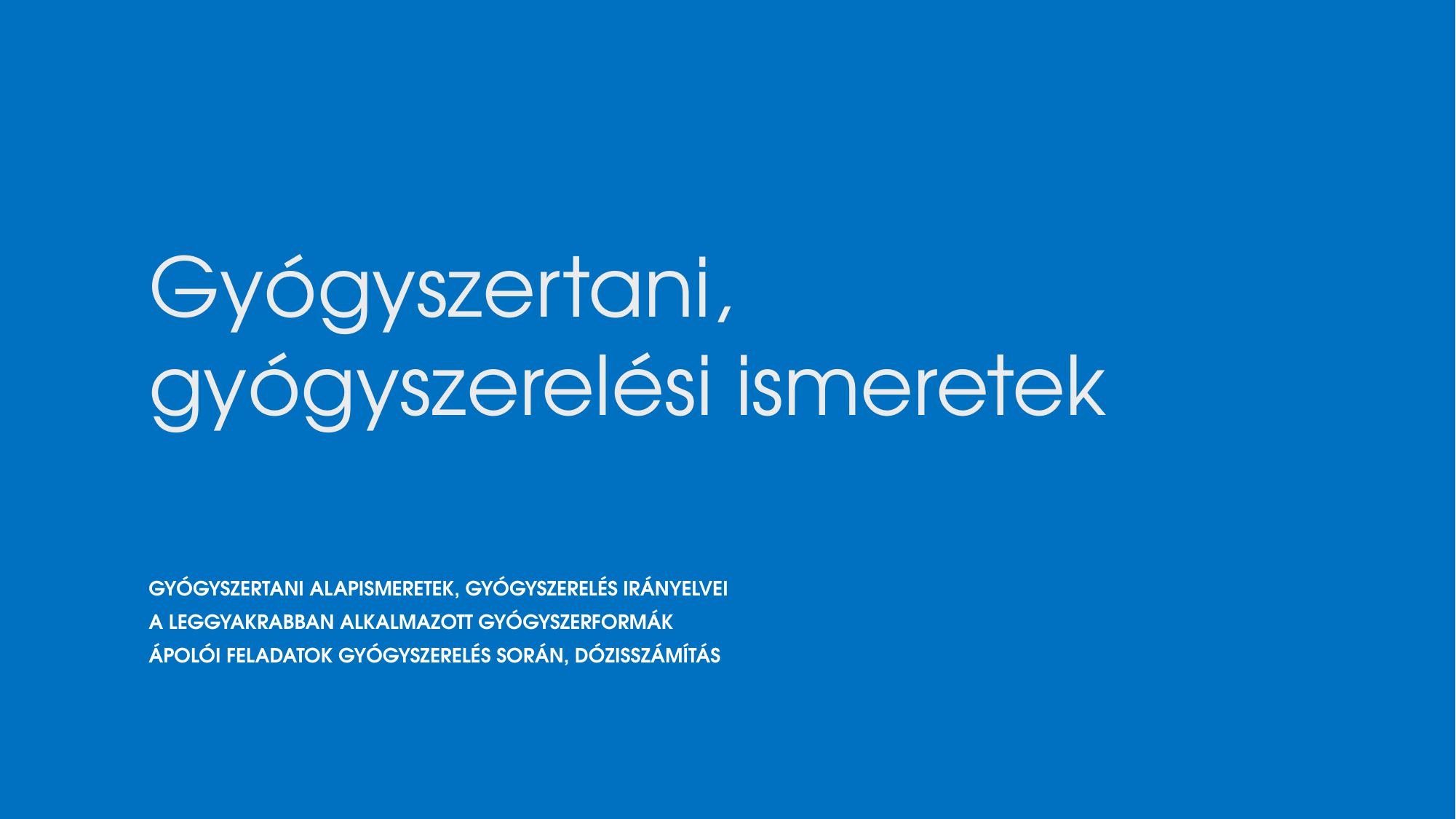

# Gyógyszertani, gyógyszerelési ismeretek
Gyógyszertani alapismeretek, gyógyszerelés irányelvei
A leggyakrabban alkalmazott gyógyszerformák
Ápolói feladatok gyógyszerelés során, dózisszámítás